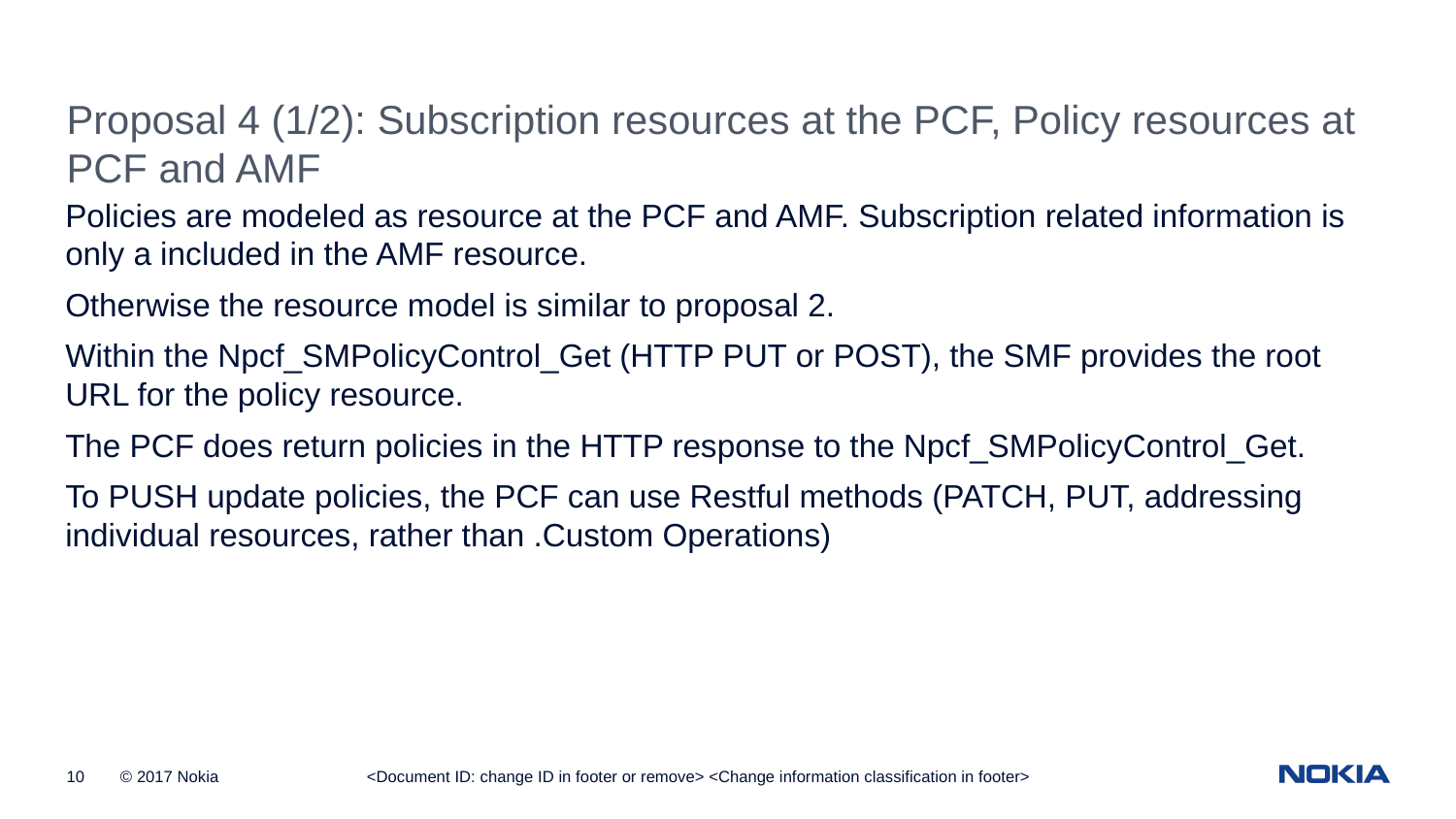

Proposal 4 (1/2): Subscription resources at the PCF, Policy resources at PCF and AMF

Policies are modeled as resource at the PCF and AMF. Subscription related information is only a included in the AMF resource.
Otherwise the resource model is similar to proposal 2.
Within the Npcf_SMPolicyControl_Get (HTTP PUT or POST), the SMF provides the root URL for the policy resource.
The PCF does return policies in the HTTP response to the Npcf_SMPolicyControl_Get.
To PUSH update policies, the PCF can use Restful methods (PATCH, PUT, addressing individual resources, rather than .Custom Operations)
<Document ID: change ID in footer or remove> <Change information classification in footer>